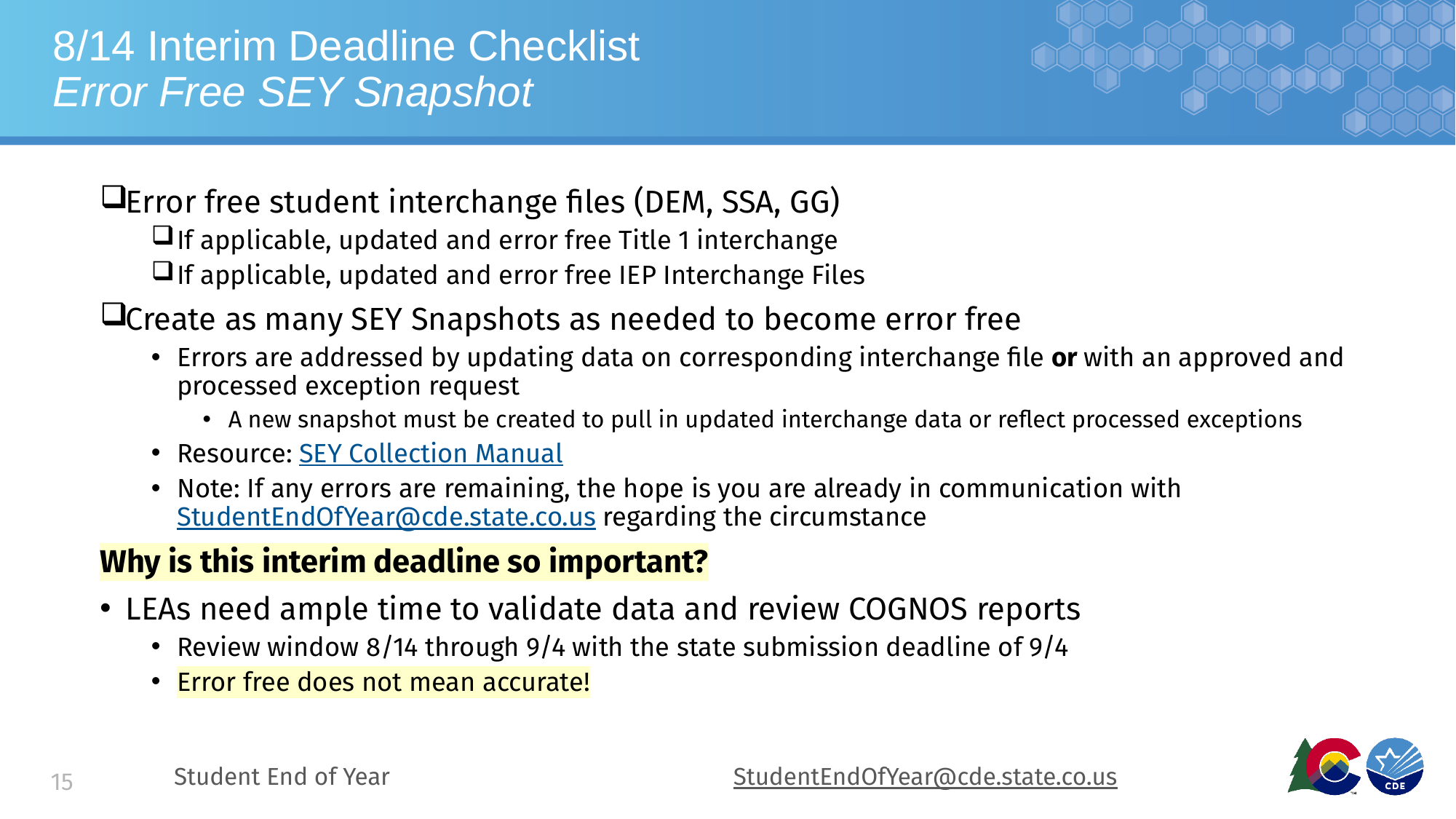

# 8/14 Interim Deadline Checklist Error Free SEY Snapshot
Error free student interchange files (DEM, SSA, GG)
If applicable, updated and error free Title 1 interchange
If applicable, updated and error free IEP Interchange Files
Create as many SEY Snapshots as needed to become error free
Errors are addressed by updating data on corresponding interchange file or with an approved and processed exception request
A new snapshot must be created to pull in updated interchange data or reflect processed exceptions
Resource: SEY Collection Manual
Note: If any errors are remaining, the hope is you are already in communication with StudentEndOfYear@cde.state.co.us regarding the circumstance
Why is this interim deadline so important?
LEAs need ample time to validate data and review COGNOS reports
Review window 8/14 through 9/4 with the state submission deadline of 9/4
Error free does not mean accurate!
Student End of Year
StudentEndOfYear@cde.state.co.us
15